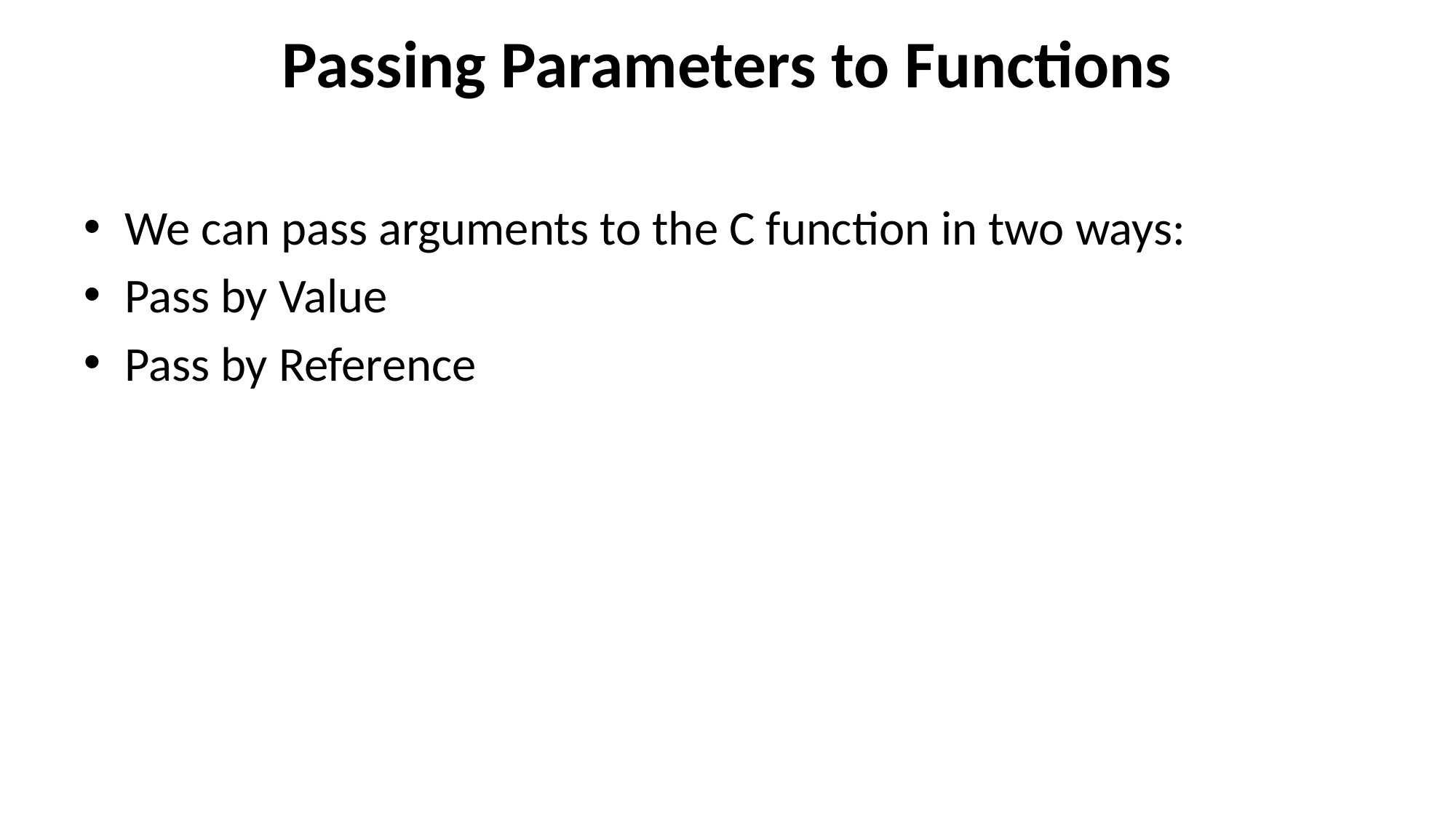

# Passing Parameters to Functions
We can pass arguments to the C function in two ways:
Pass by Value
Pass by Reference